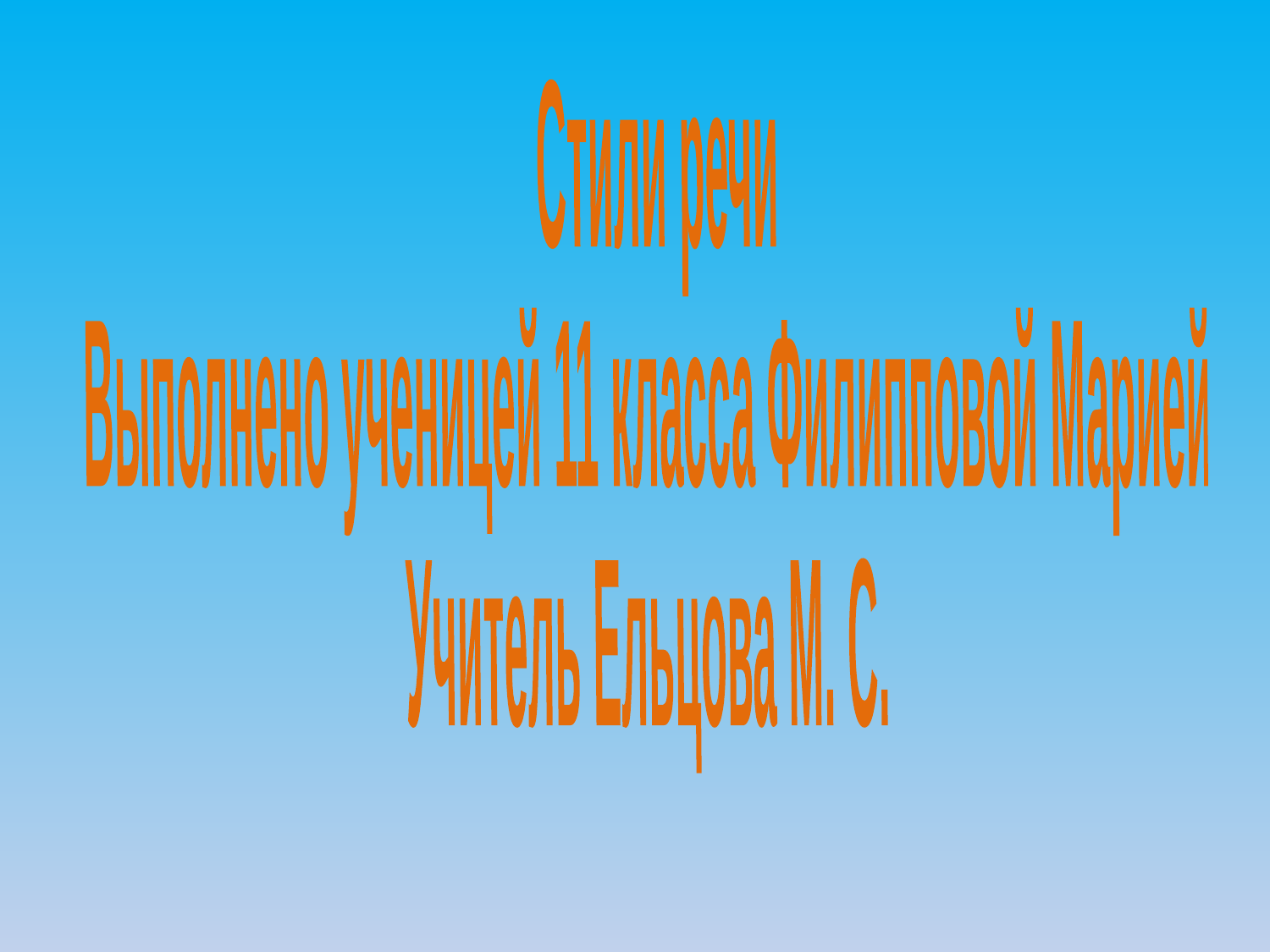

Стили речи
Выполнено ученицей 11 класса Филипповой Марией
Учитель Ельцова М. С.